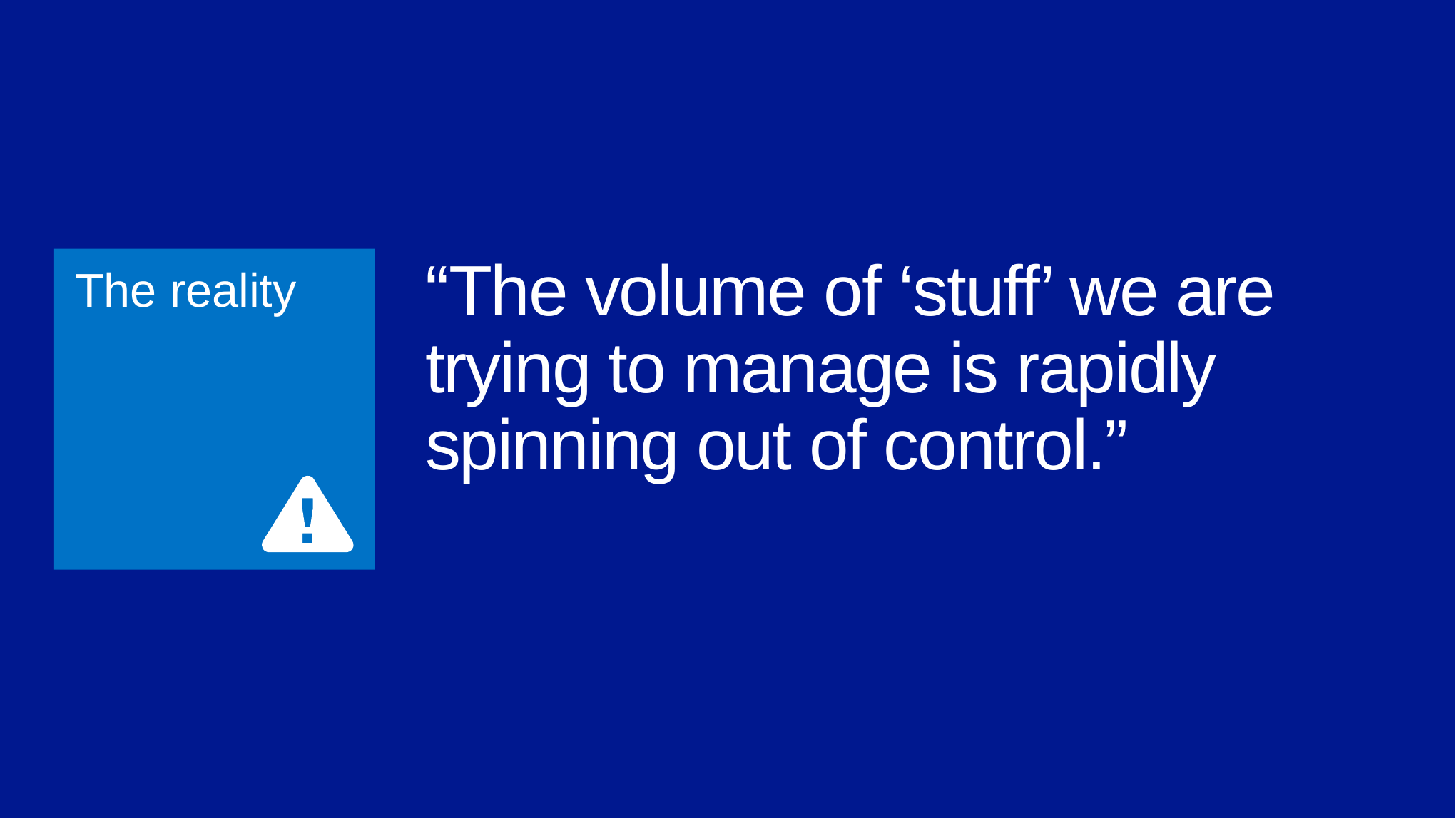

The reality
“The volume of ‘stuff’ we are trying to manage is rapidly spinning out of control.”